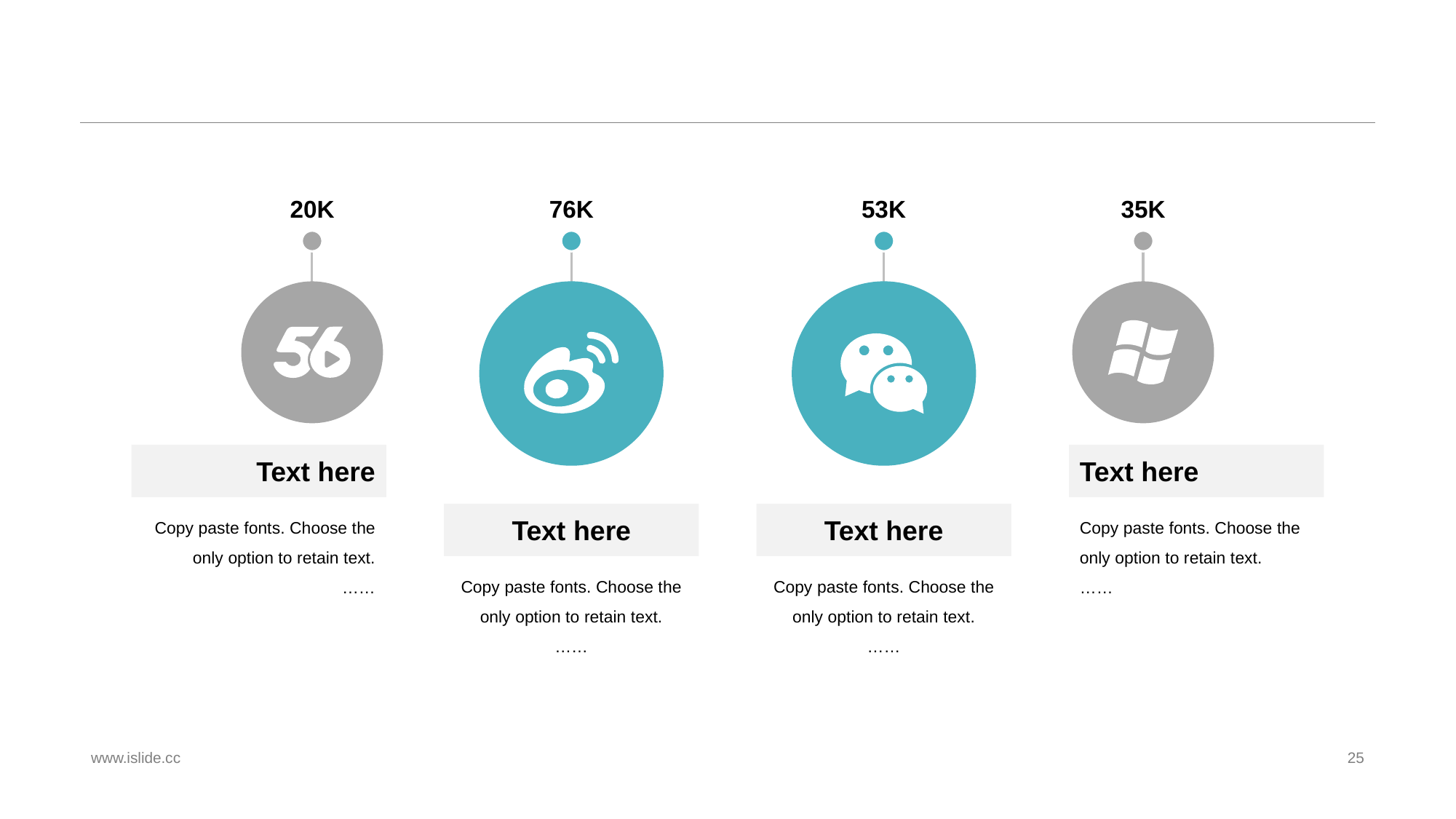

#
20K
76K
53K
35K

Text here
Copy paste fonts. Choose the only option to retain text.
……
Text here
Copy paste fonts. Choose the only option to retain text.
……
Text here
Text here
Copy paste fonts. Choose the only option to retain text.
……
Copy paste fonts. Choose the only option to retain text.
……
www.islide.cc
25